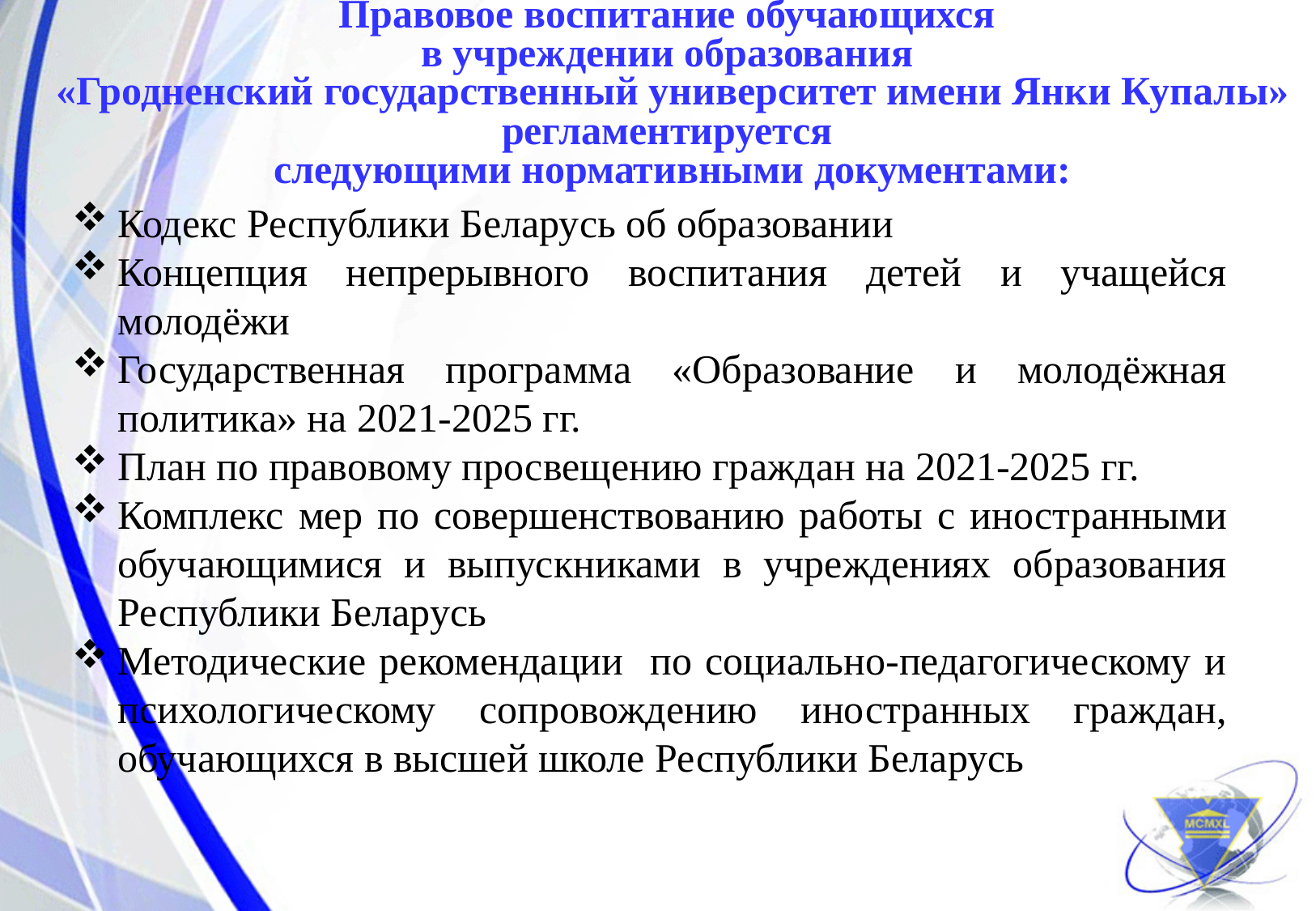

# Правовое воспитание обучающихся в учреждении образования «Гродненский государственный университет имени Янки Купалы» регламентируется следующими нормативными документами:

Кодекс Республики Беларусь об образовании
Концепция непрерывного воспитания детей и учащейся молодёжи
Государственная программа «Образование и молодёжная политика» на 2021-2025 гг.
План по правовому просвещению граждан на 2021-2025 гг.
Комплекс мер по совершенствованию работы с иностранными обучающимися и выпускниками в учреждениях образования Республики Беларусь
Методические рекомендации  по социально-педагогическому и психологическому сопровождению иностранных граждан, обучающихся в высшей школе Республики Беларусь

2